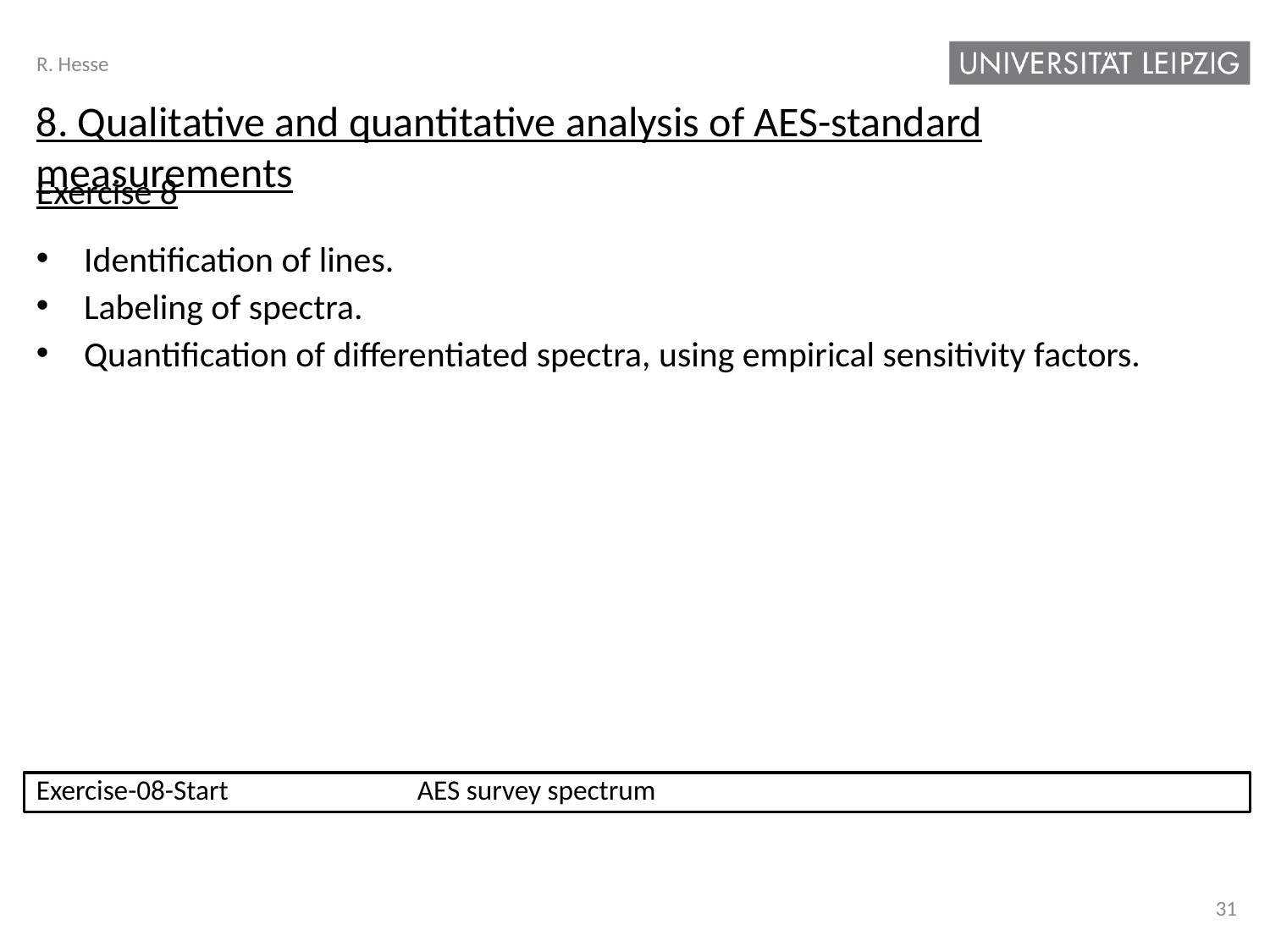

R. Hesse
8. Qualitative and quantitative analysis of AES-standard measurements
Exercise 8

Identification of lines.

Labeling of spectra.

Quantification of differentiated spectra, using empirical sensitivity factors.
Exercise-08-Start		AES survey spectrum
31